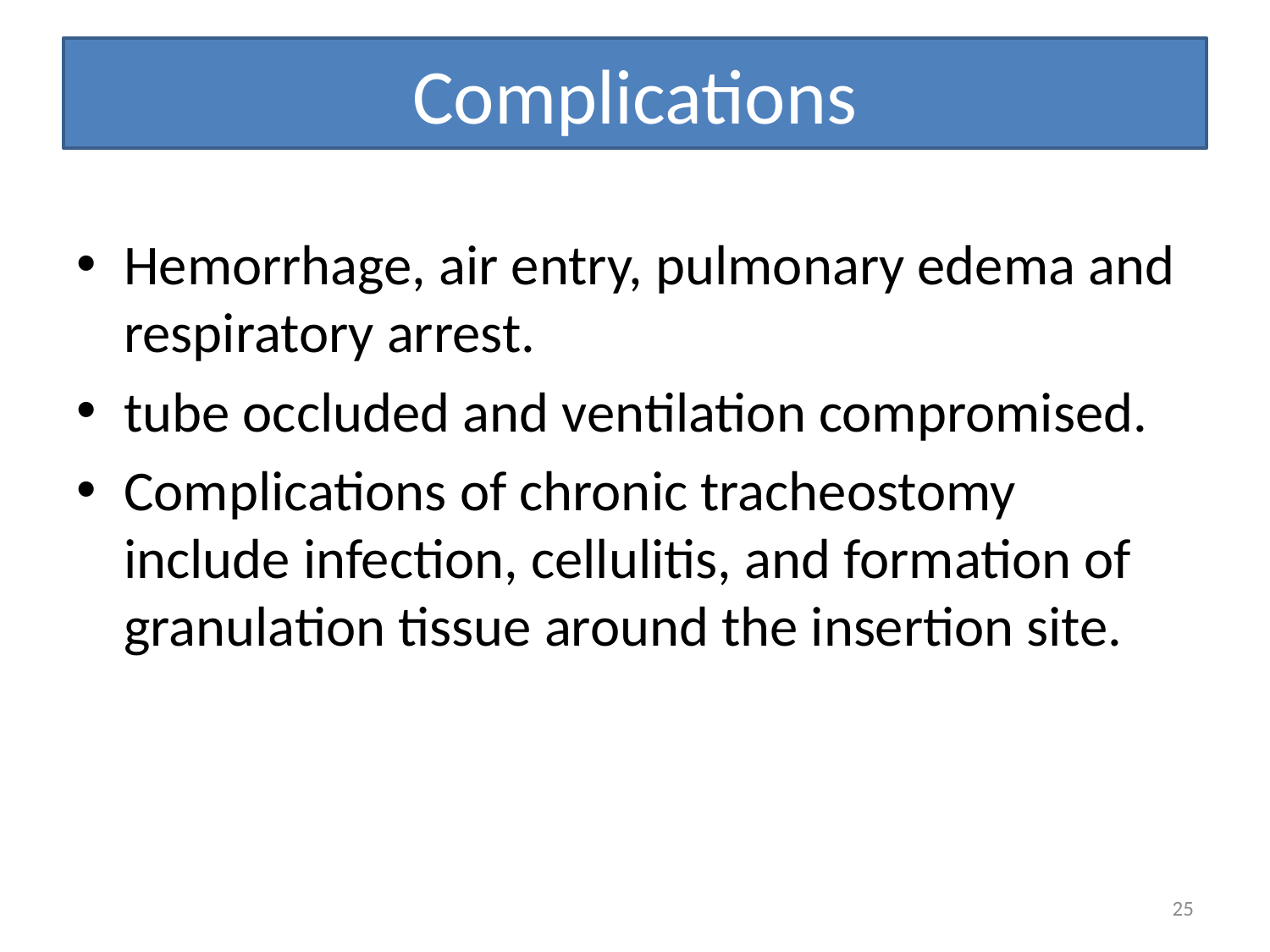

# Complications
Hemorrhage, air entry, pulmonary edema and respiratory arrest.
tube occluded and ventilation compromised.
Complications of chronic tracheostomy include infection, cellulitis, and formation of granulation tissue around the insertion site.
25